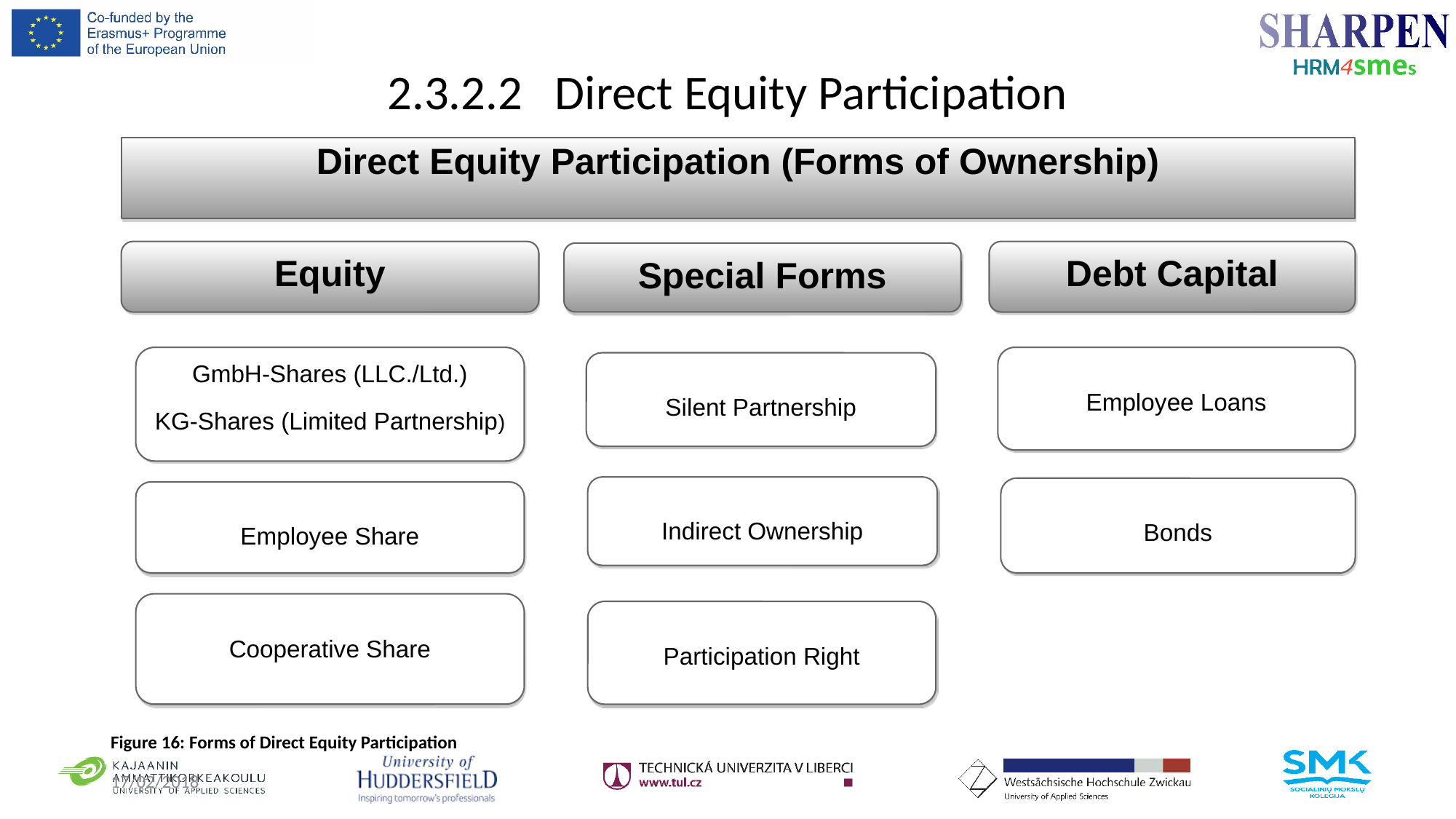

# 2.3.2.2   Direct Equity Participation
Direct Equity Participation (Forms of Ownership)
Equity

Debt Capital

Special Forms

GmbH-Shares (LLC./Ltd.)
KG-Shares (Limited Partnership)

Employee Loans

Silent Partnership

Indirect Ownership

Bonds

Employee Share

Cooperative Share

Participation Right

Figure 16: Forms of Direct Equity Participation

17/02/2018
Prof. Dr. Horst Muschol
21